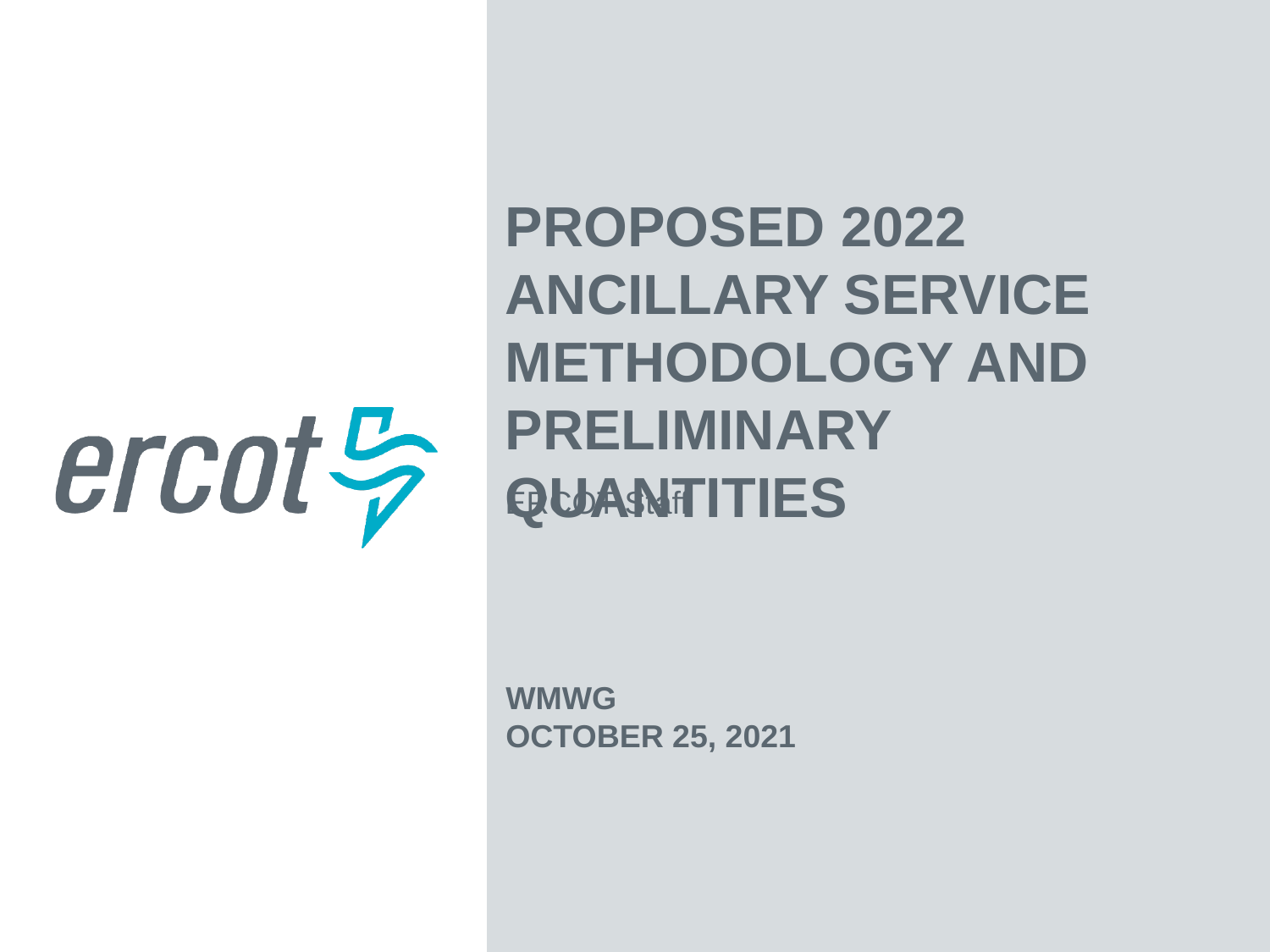

Proposed 2022 Ancillary Service Methodology And Preliminary Quantities
ERCOT Staff
WMWG
October 25, 2021